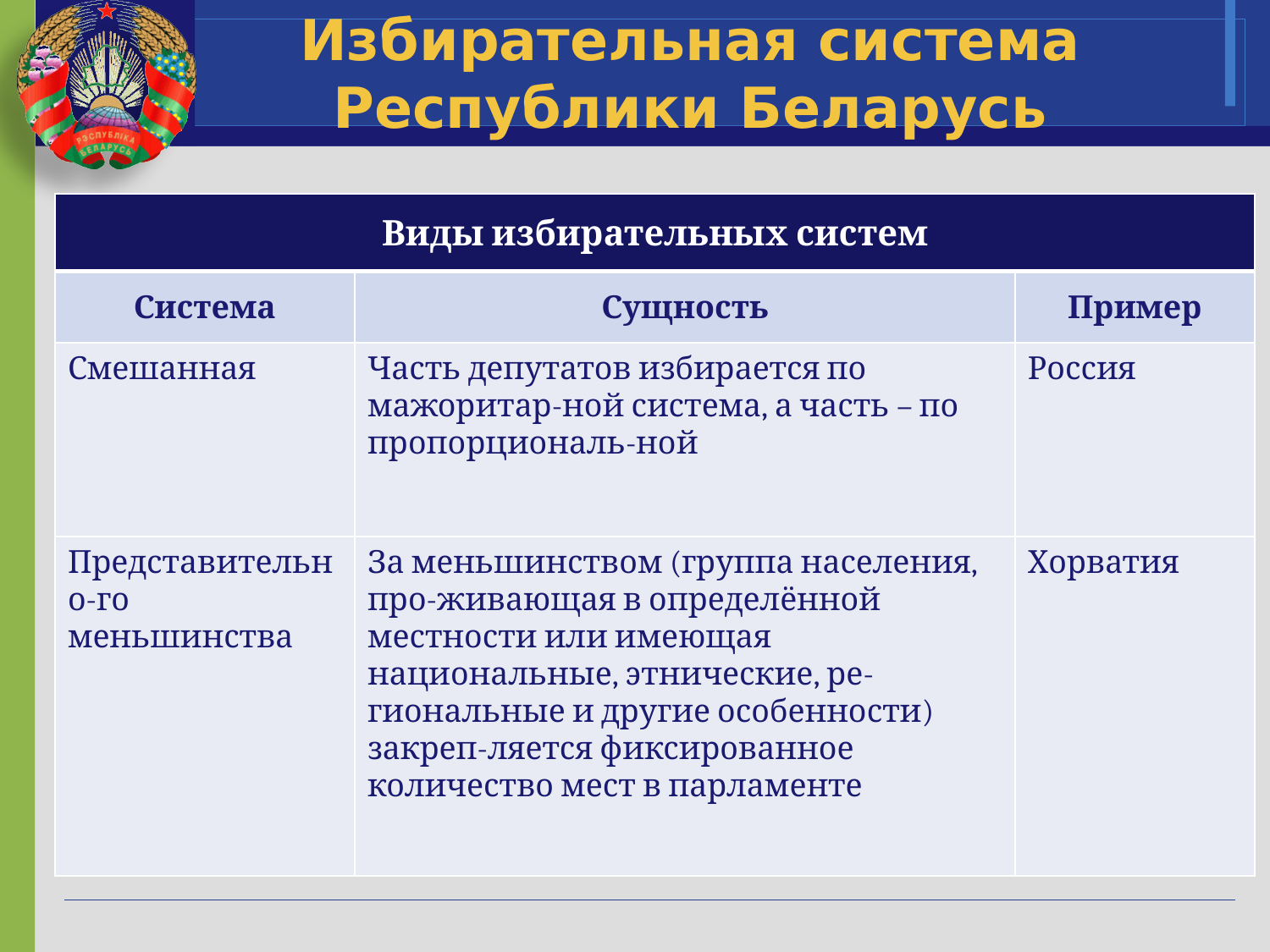

# Избирательная система Республики Беларусь
| Виды избирательных систем |  |  |
| --- | --- | --- |
| Система | Сущность | Пример |
| Смешанная | Часть депутатов избирается по мажоритар-ной система, а часть – по пропорциональ-ной | Россия |
| Представительно-го меньшинства | За меньшинством (группа населения, про-живающая в определённой местности или имеющая национальные, этнические, ре-гиональные и другие особенности) закреп-ляется фиксированное количество мест в парламенте | Хорватия |